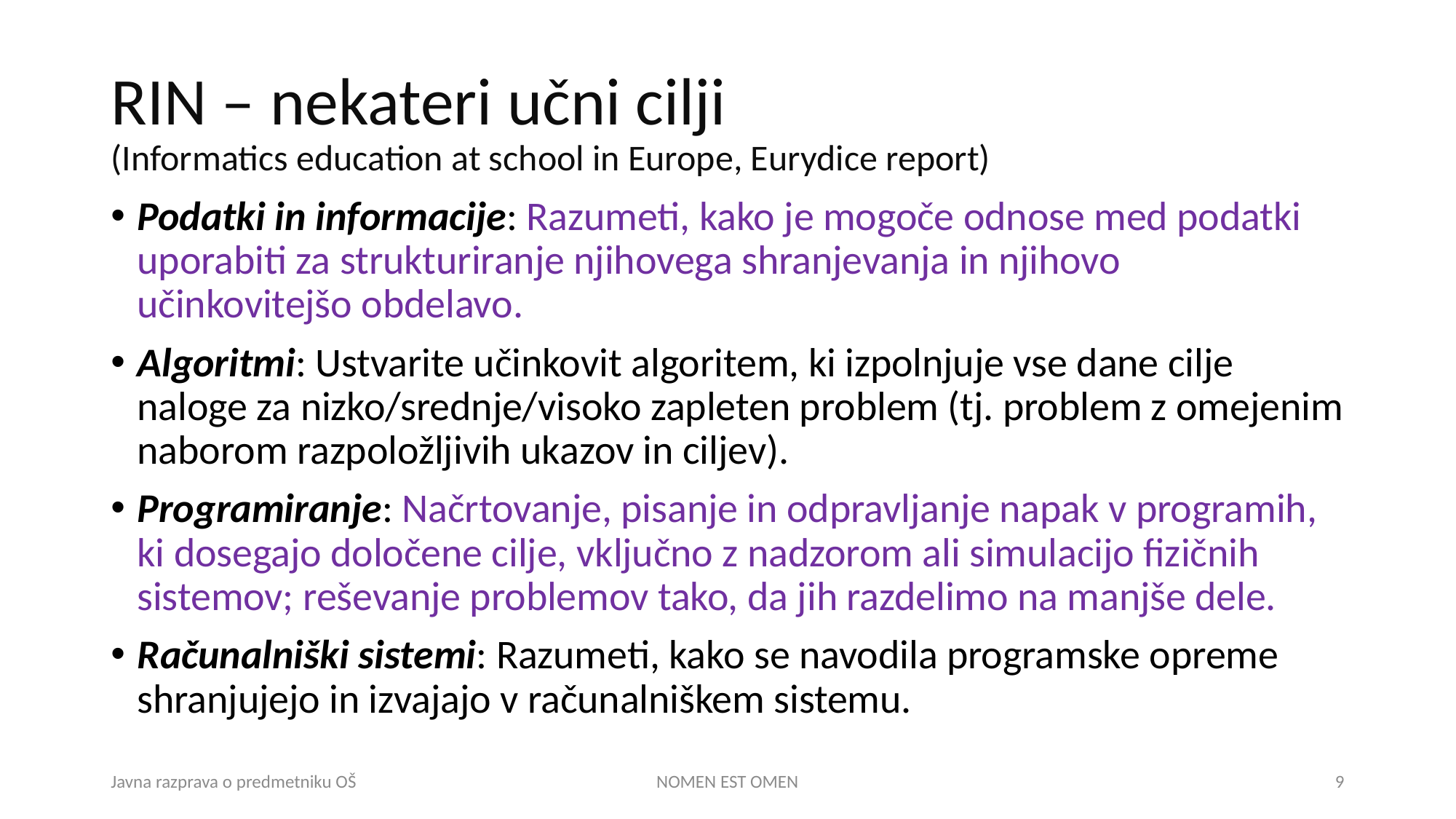

# RIN – nekateri učni cilji (Informatics education at school in Europe, Eurydice report)
Podatki in informacije: Razumeti, kako je mogoče odnose med podatki uporabiti za strukturiranje njihovega shranjevanja in njihovo učinkovitejšo obdelavo.
Algoritmi: Ustvarite učinkovit algoritem, ki izpolnjuje vse dane cilje naloge za nizko/srednje/visoko zapleten problem (tj. problem z omejenim naborom razpoložljivih ukazov in ciljev).
Programiranje: Načrtovanje, pisanje in odpravljanje napak v programih, ki dosegajo določene cilje, vključno z nadzorom ali simulacijo fizičnih sistemov; reševanje problemov tako, da jih razdelimo na manjše dele.
Računalniški sistemi: Razumeti, kako se navodila programske opreme shranjujejo in izvajajo v računalniškem sistemu.
Javna razprava o predmetniku OŠ
NOMEN EST OMEN
9